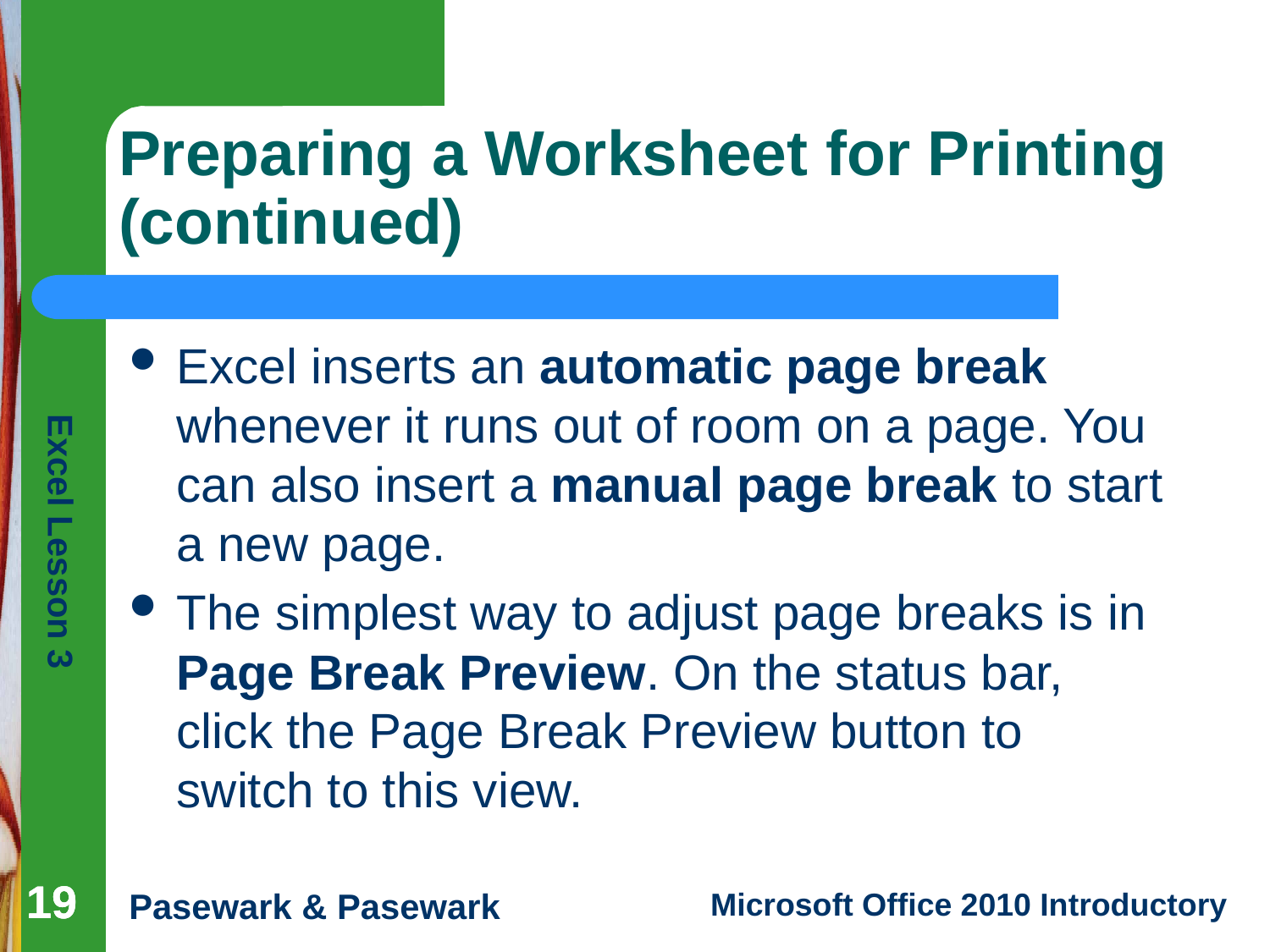

# Preparing a Worksheet for Printing (continued)
Excel inserts an automatic page break whenever it runs out of room on a page. You can also insert a manual page break to start a new page.
The simplest way to adjust page breaks is in Page Break Preview. On the status bar, click the Page Break Preview button to switch to this view.
19
19
19